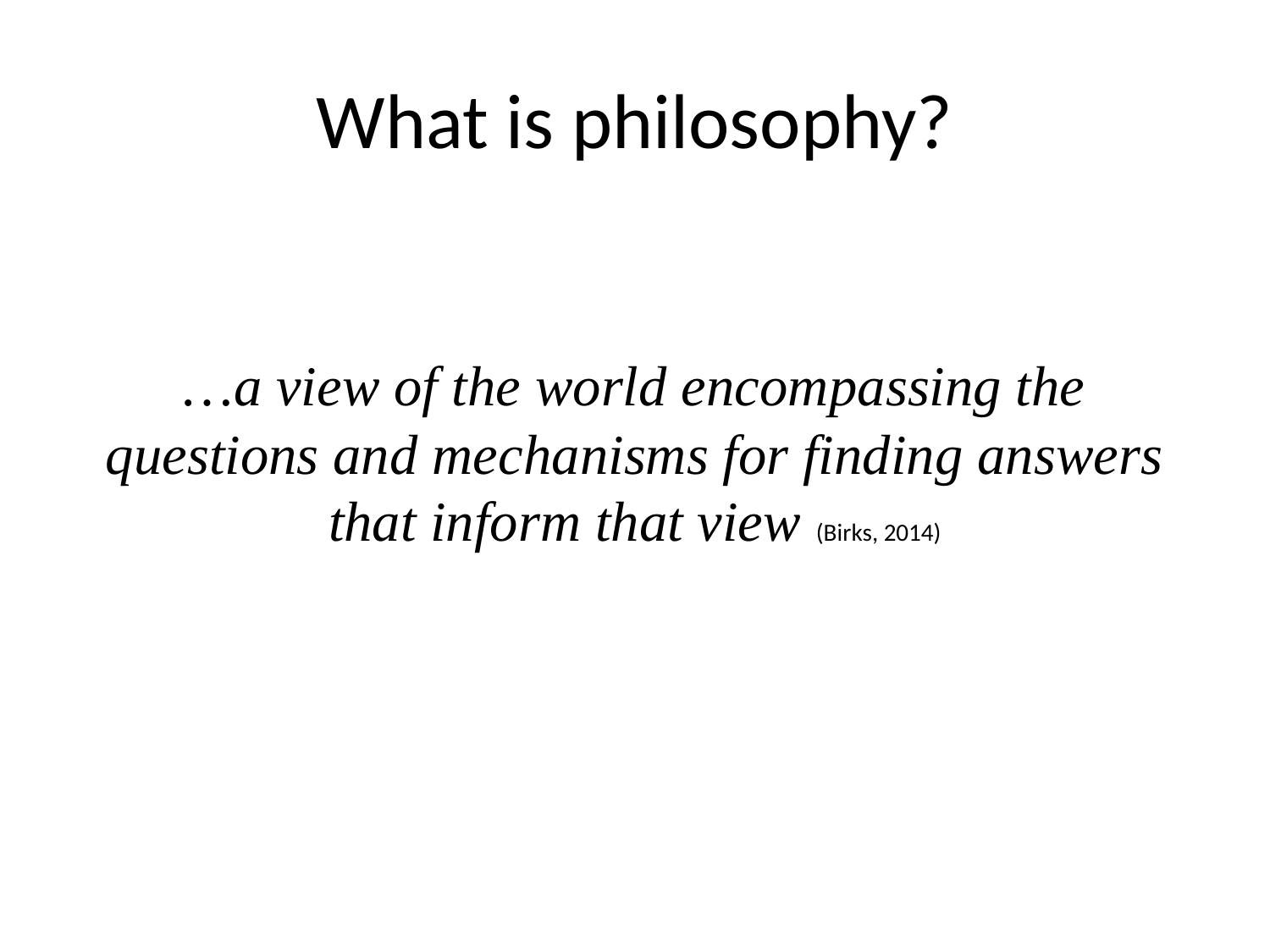

# What is philosophy?

…a view of the world encompassing the questions and mechanisms for finding answers that inform that view (Birks, 2014)